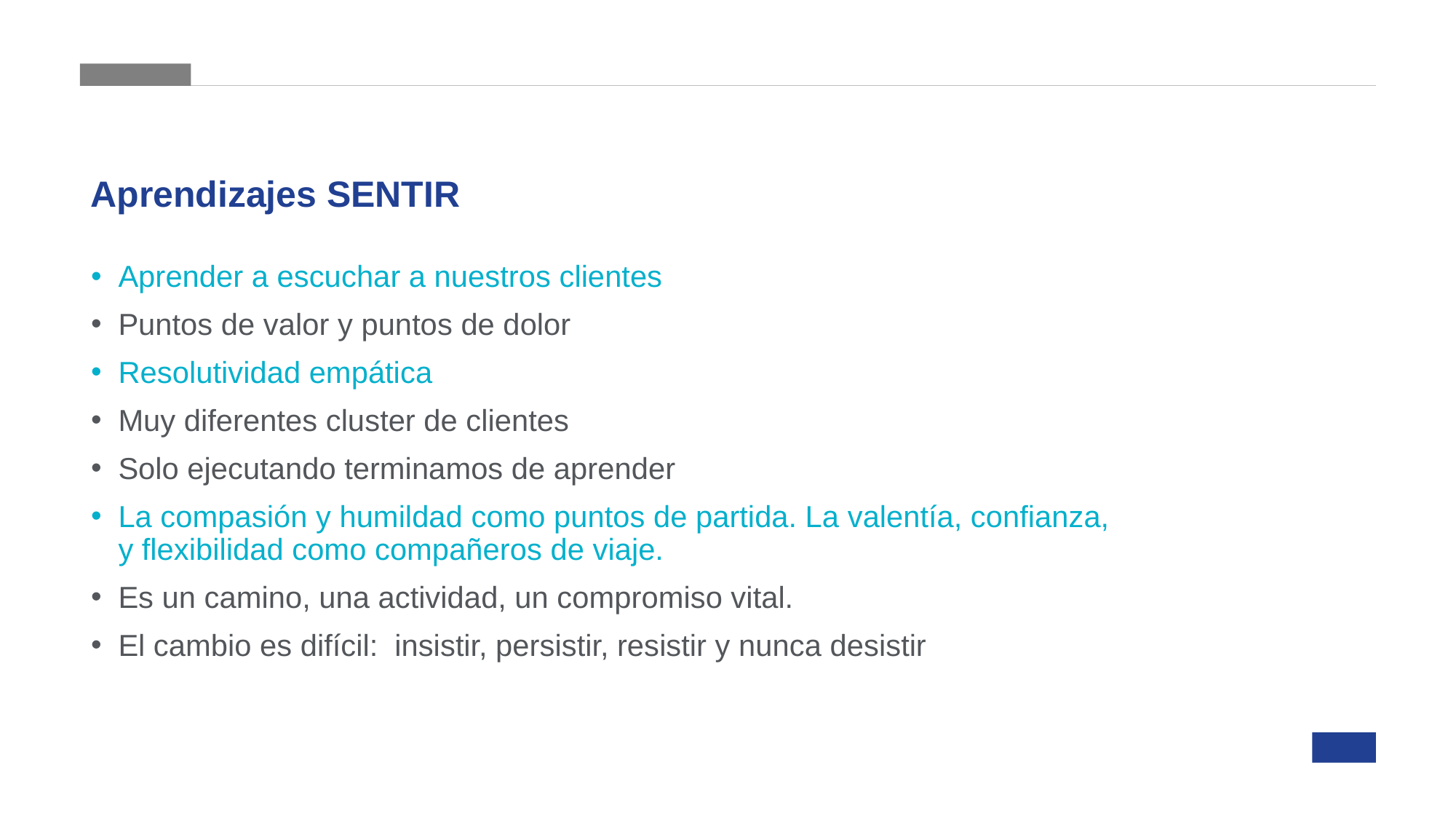

Aprendizajes SENTIR
Aprender a escuchar a nuestros clientes
Puntos de valor y puntos de dolor
Resolutividad empática
Muy diferentes cluster de clientes
Solo ejecutando terminamos de aprender
La compasión y humildad como puntos de partida. La valentía, confianza, y flexibilidad como compañeros de viaje.
Es un camino, una actividad, un compromiso vital.
El cambio es difícil:  insistir, persistir, resistir y nunca desistir